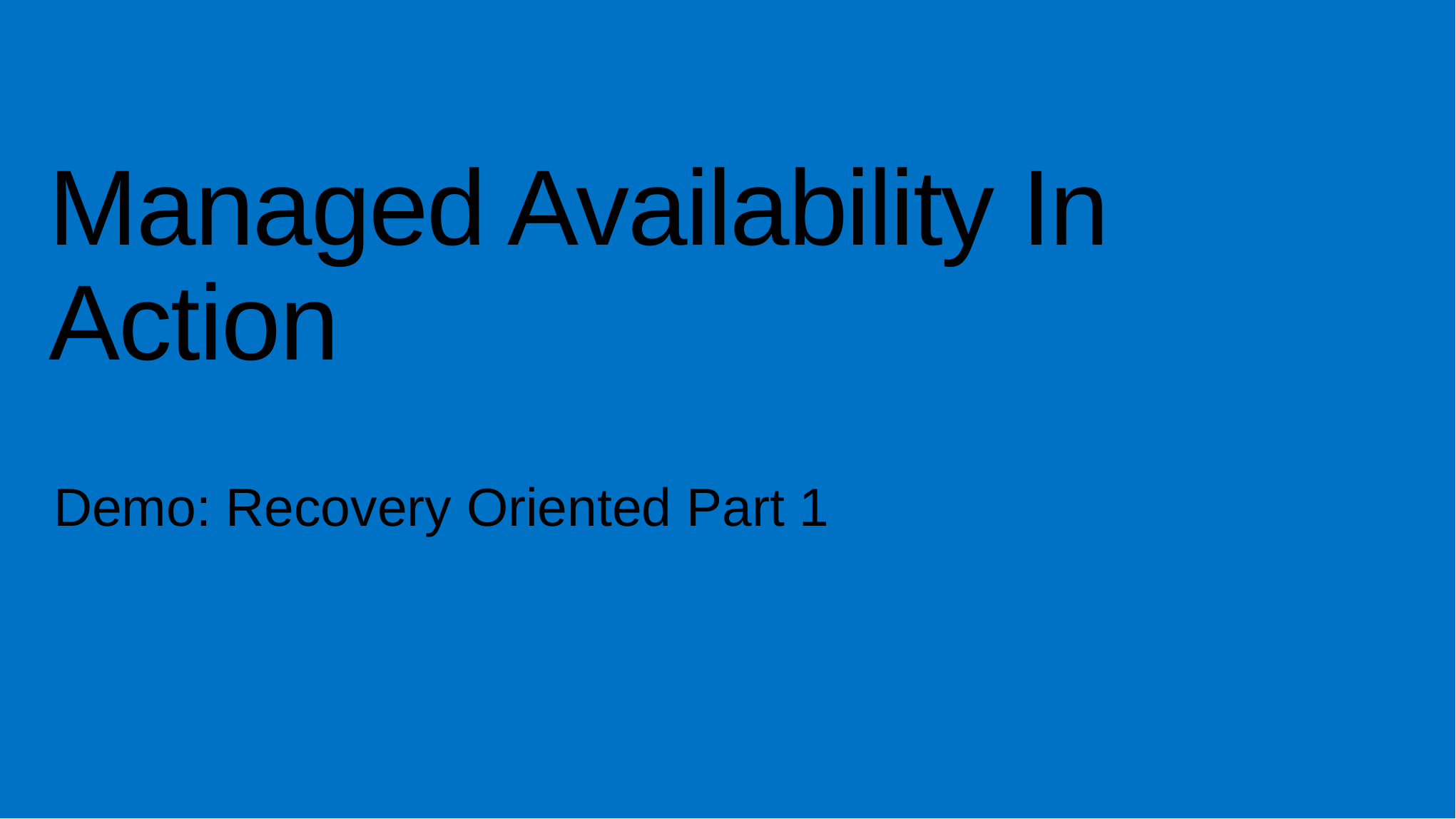

# Managed Availability In Action
Demo: Recovery Oriented Part 1